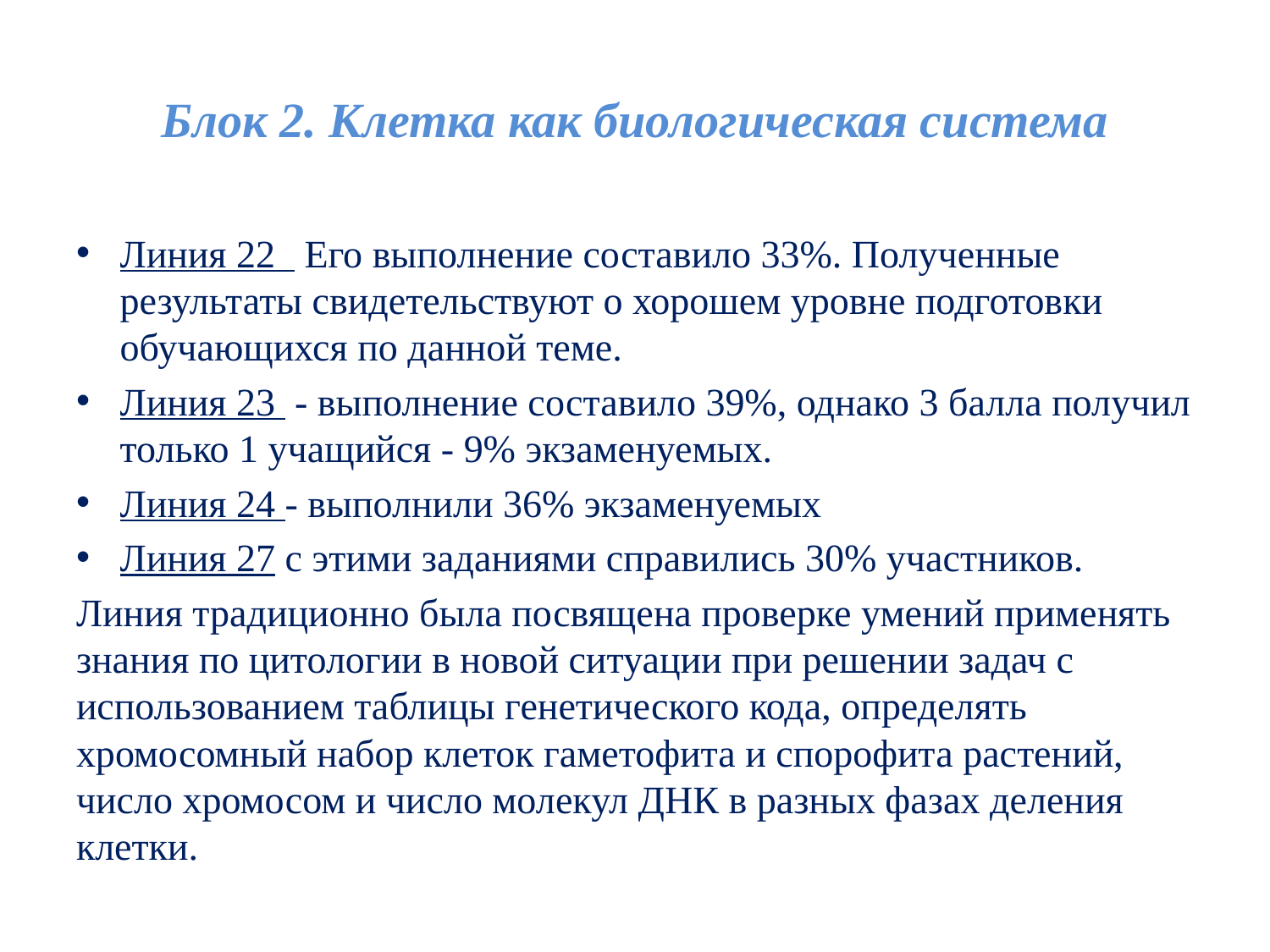

# Блок 2. Клетка как биологическая система
Линия 22   Его выполнение составило 33%. Полученные результаты свидетельствуют о хорошем уровне подготовки обучающихся по данной теме.
Линия 23  - выполнение составило 39%, однако 3 балла получил только 1 учащийся - 9% экзаменуемых.
Линия 24 - выполнили 36% экзаменуемых
Линия 27 с этими заданиями справились 30% участников.
Линия традиционно была посвящена проверке умений применять знания по цитологии в новой ситуации при решении задач с использованием таблицы генетического кода, определять хромосомный набор клеток гаметофита и спорофита растений, число хромосом и число молекул ДНК в разных фазах деления клетки.